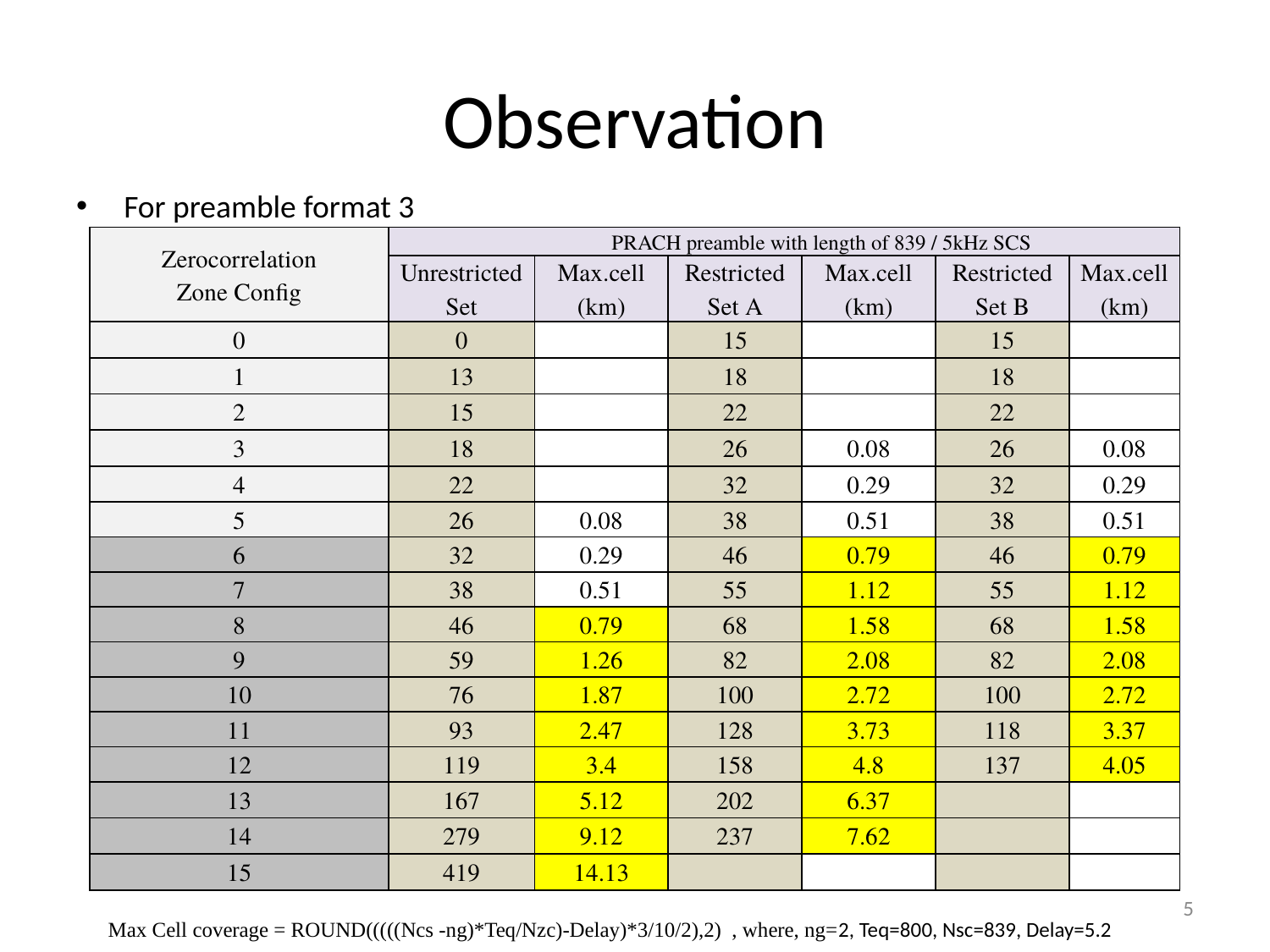

# Observation
For preamble format 3

Lower part of indices are available for PRACH preamble format 3.
| Zerocorrelation Zone Config | PRACH preamble with length of 839 / 5kHz SCS |  |  |  |  |  |
| --- | --- | --- | --- | --- | --- | --- |
|  | Unrestricted Set | Max.cell (km) | Restricted Set A | Max.cell (km) | Restricted Set B | Max.cell (km) |
| 0 | 0 |  | 15 |  | 15 |  |
| 1 | 13 |  | 18 |  | 18 |  |
| 2 | 15 |  | 22 |  | 22 |  |
| 3 | 18 |  | 26 | 0.08 | 26 | 0.08 |
| 4 | 22 |  | 32 | 0.29 | 32 | 0.29 |
| 5 | 26 | 0.08 | 38 | 0.51 | 38 | 0.51 |
| 6 | 32 | 0.29 | 46 | 0.79 | 46 | 0.79 |
| 7 | 38 | 0.51 | 55 | 1.12 | 55 | 1.12 |
| 8 | 46 | 0.79 | 68 | 1.58 | 68 | 1.58 |
| 9 | 59 | 1.26 | 82 | 2.08 | 82 | 2.08 |
| 10 | 76 | 1.87 | 100 | 2.72 | 100 | 2.72 |
| 11 | 93 | 2.47 | 128 | 3.73 | 118 | 3.37 |
| 12 | 119 | 3.4 | 158 | 4.8 | 137 | 4.05 |
| 13 | 167 | 5.12 | 202 | 6.37 |  |  |
| 14 | 279 | 9.12 | 237 | 7.62 |  |  |
| 15 | 419 | 14.13 |  |  |  |  |
5
Max Cell coverage = ROUND(((((Ncs -ng)*Teq/Nzc)-Delay)*3/10/2),2)  , where, ng=2, Teq=800, Nsc=839, Delay=5.2